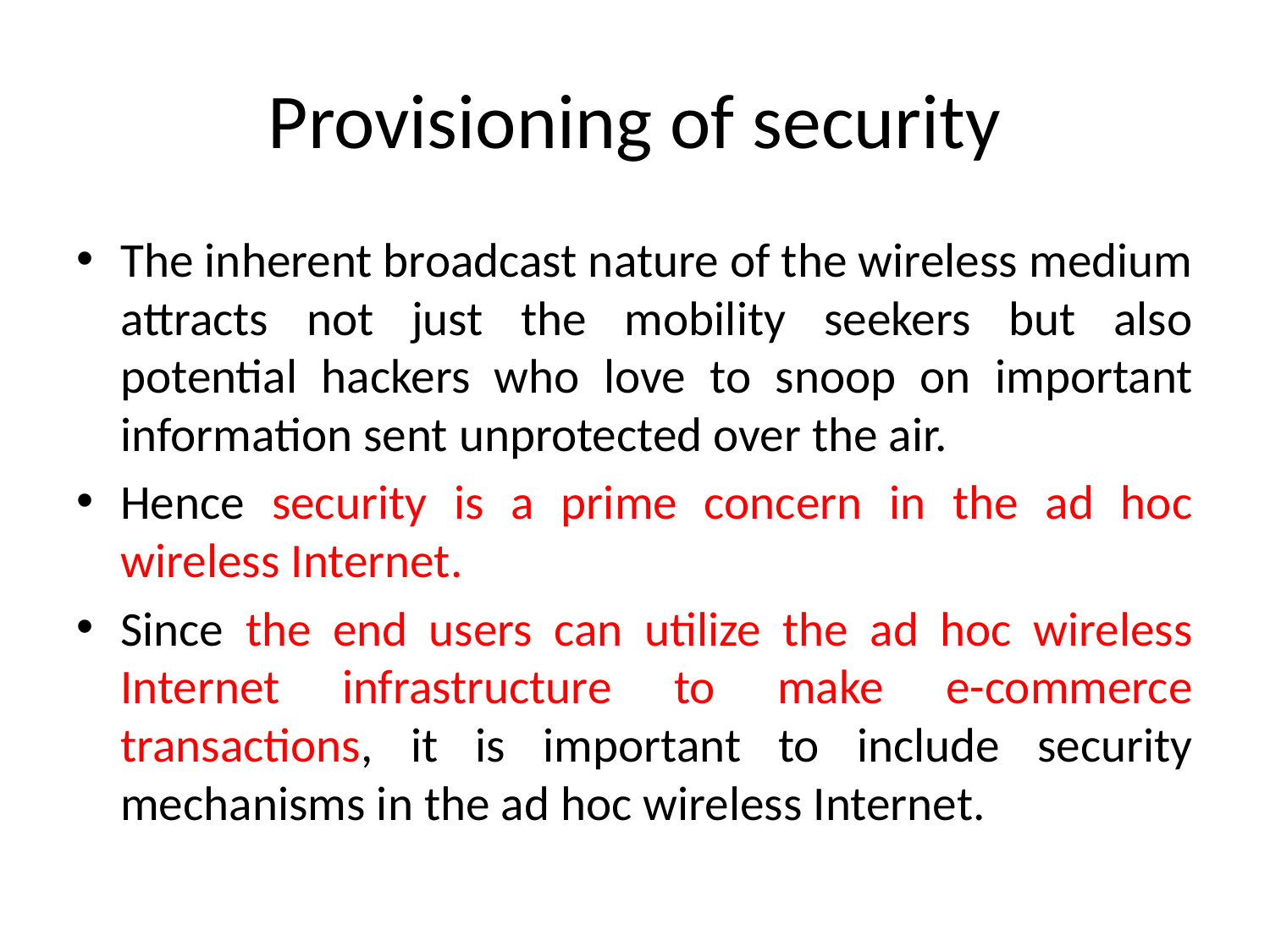

# Provisioning of security
The inherent broadcast nature of the wireless medium attracts not just the mobility seekers but also potential hackers who love to snoop on important information sent unprotected over the air.
Hence security is a prime concern in the ad hoc wireless Internet.
Since the end users can utilize the ad hoc wireless Internet infrastructure to make e-commerce transactions, it is important to include security mechanisms in the ad hoc wireless Internet.